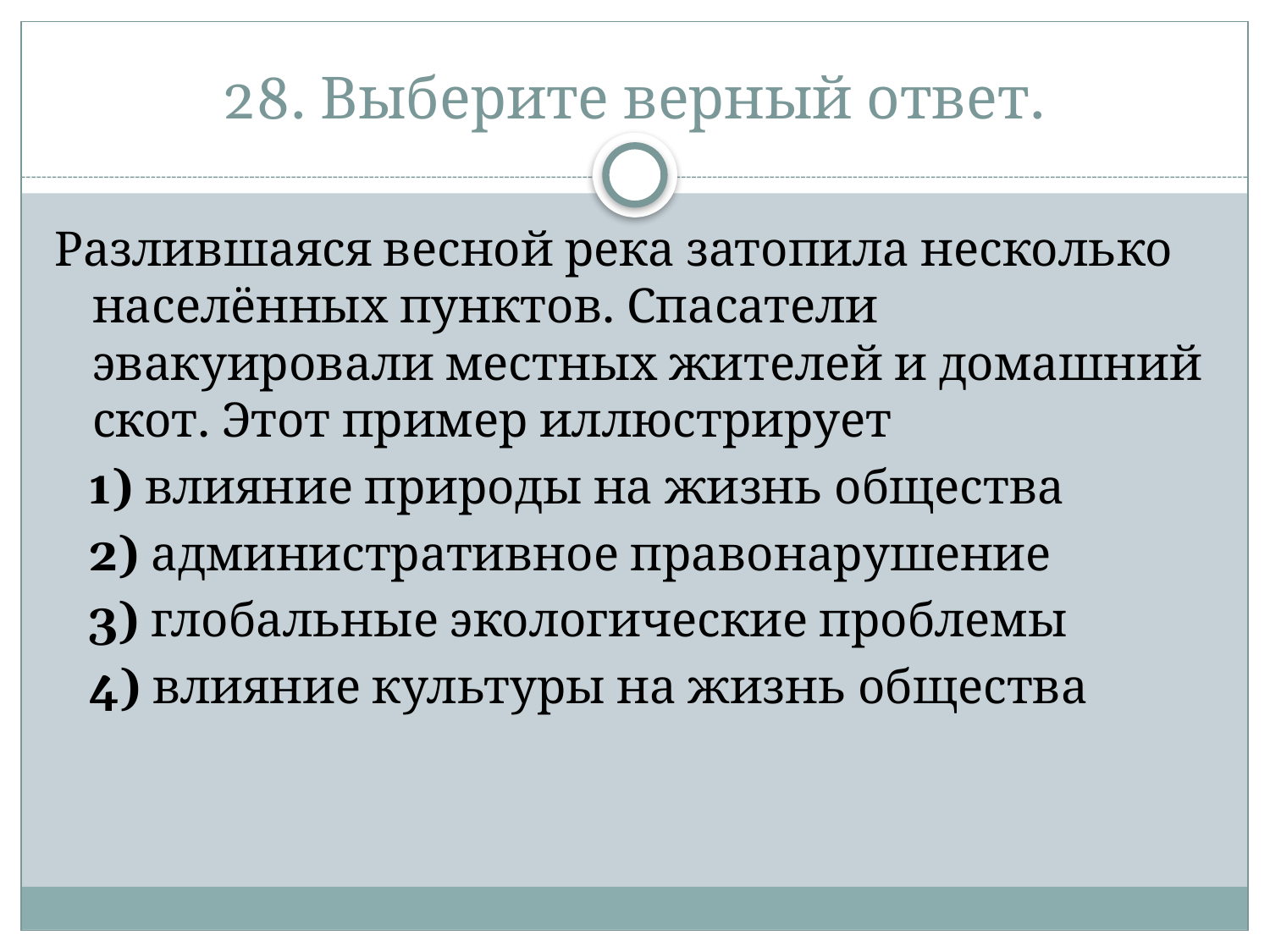

# 28. Выберите верный ответ.
Разлившаяся весной река затопила несколько населённых пунктов. Спасатели эвакуировали местных жителей и домашний скот. Этот пример иллюстрирует
   1) влияние природы на жизнь общества
   2) административное правонарушение
   3) глобальные экологические проблемы
   4) влияние культуры на жизнь общества